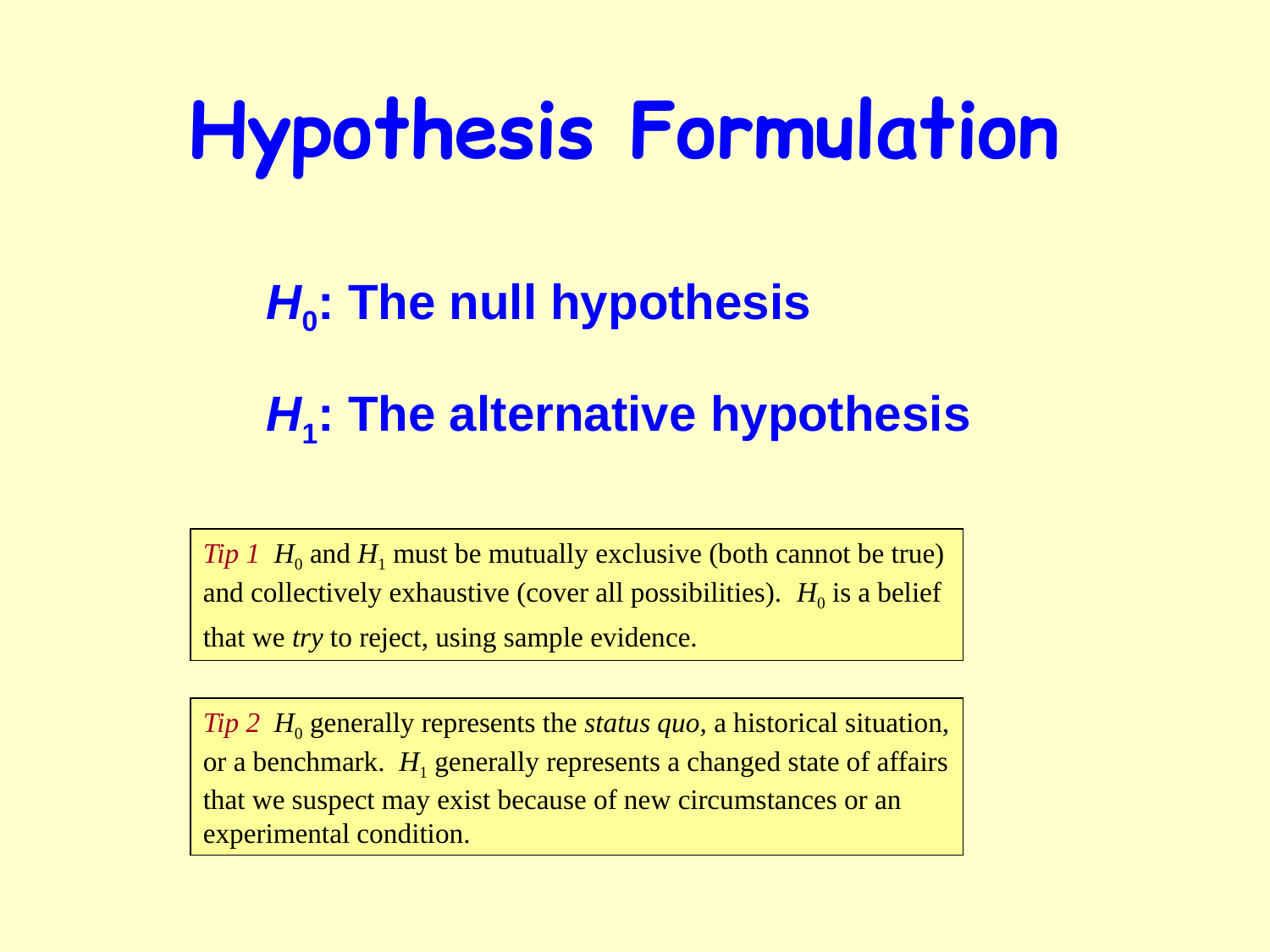

# Hypothesis Formulation
H0: The null hypothesis
H1: The alternative hypothesis
Tip 1  H0 and H1 must be mutually exclusive (both cannot be true) and collectively exhaustive (cover all possibilities).  H0 is a belief that we try to reject, using sample evidence.

Tip 2  H0 generally represents the status quo, a historical situation, or a benchmark.  H1 generally represents a changed state of affairs that we suspect may exist because of new circumstances or an experimental condition.